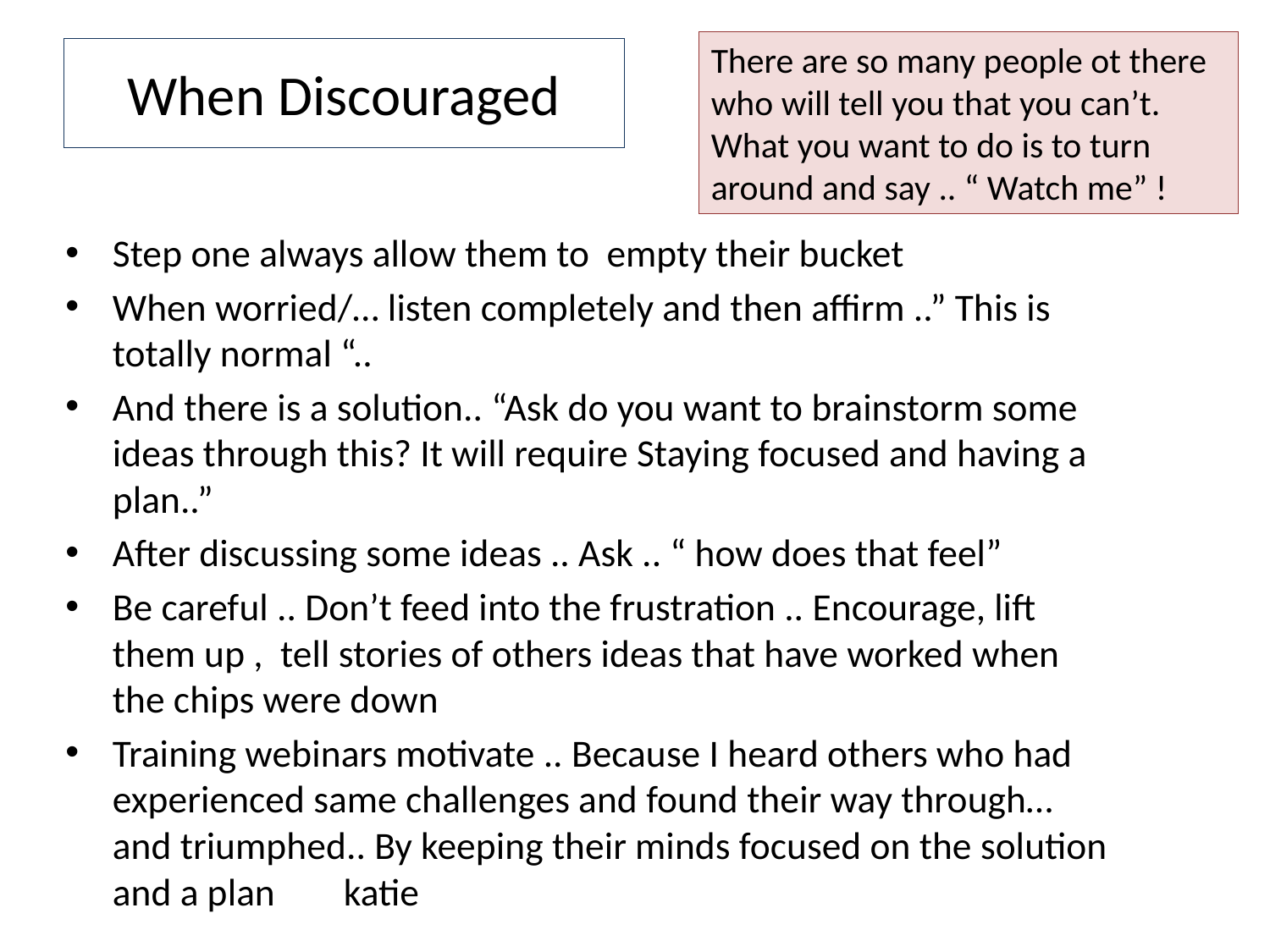

There are so many people ot there who will tell you that you can’t.
What you want to do is to turn around and say .. “ Watch me” !
# When Discouraged
Step one always allow them to  empty their bucket
When worried/… listen completely and then affirm ..” This is totally normal “..
And there is a solution.. “Ask do you want to brainstorm some ideas through this? It will require Staying focused and having a plan..”
After discussing some ideas .. Ask .. “ how does that feel”
Be careful .. Don’t feed into the frustration .. Encourage, lift them up ,  tell stories of others ideas that have worked when the chips were down
Training webinars motivate .. Because I heard others who had experienced same challenges and found their way through… and triumphed.. By keeping their minds focused on the solution and a plan			katie